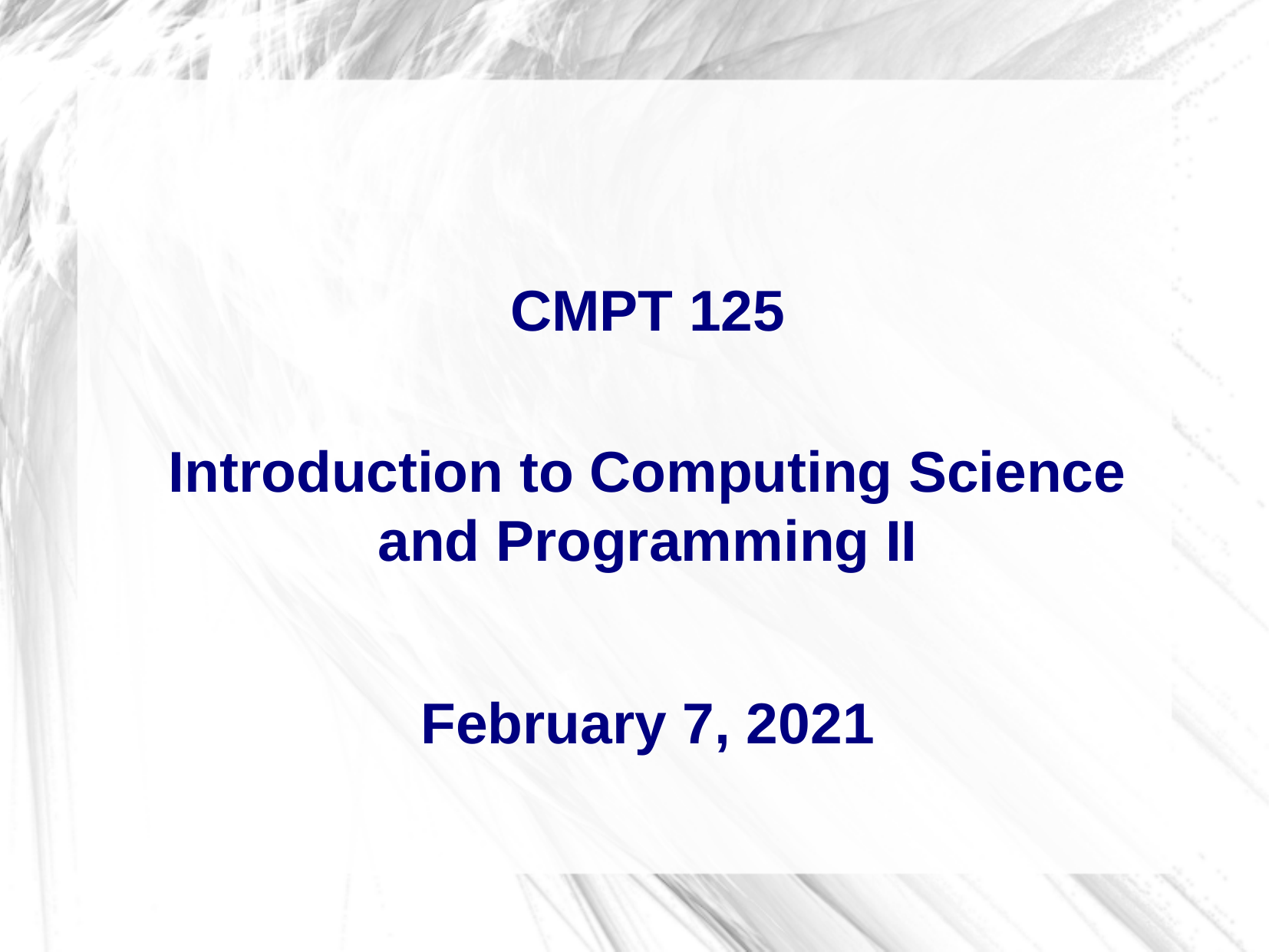

CMPT 125
Introduction to Computing Science
and Programming II

February 7, 2021